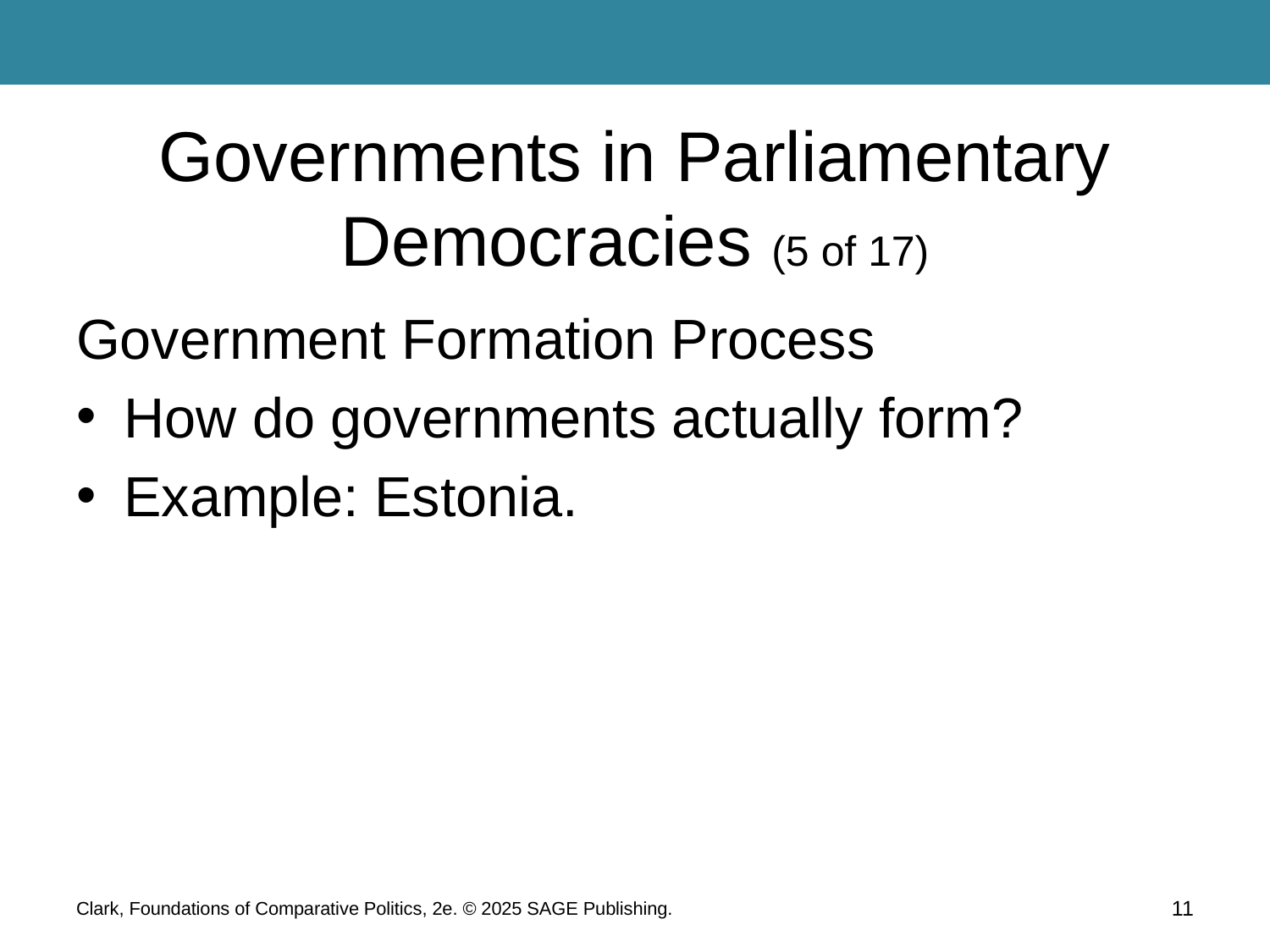

# Governments in Parliamentary Democracies (5 of 17)
Government Formation Process
How do governments actually form?
Example: Estonia.
Clark, Foundations of Comparative Politics, 2e. © 2025 SAGE Publishing.
11